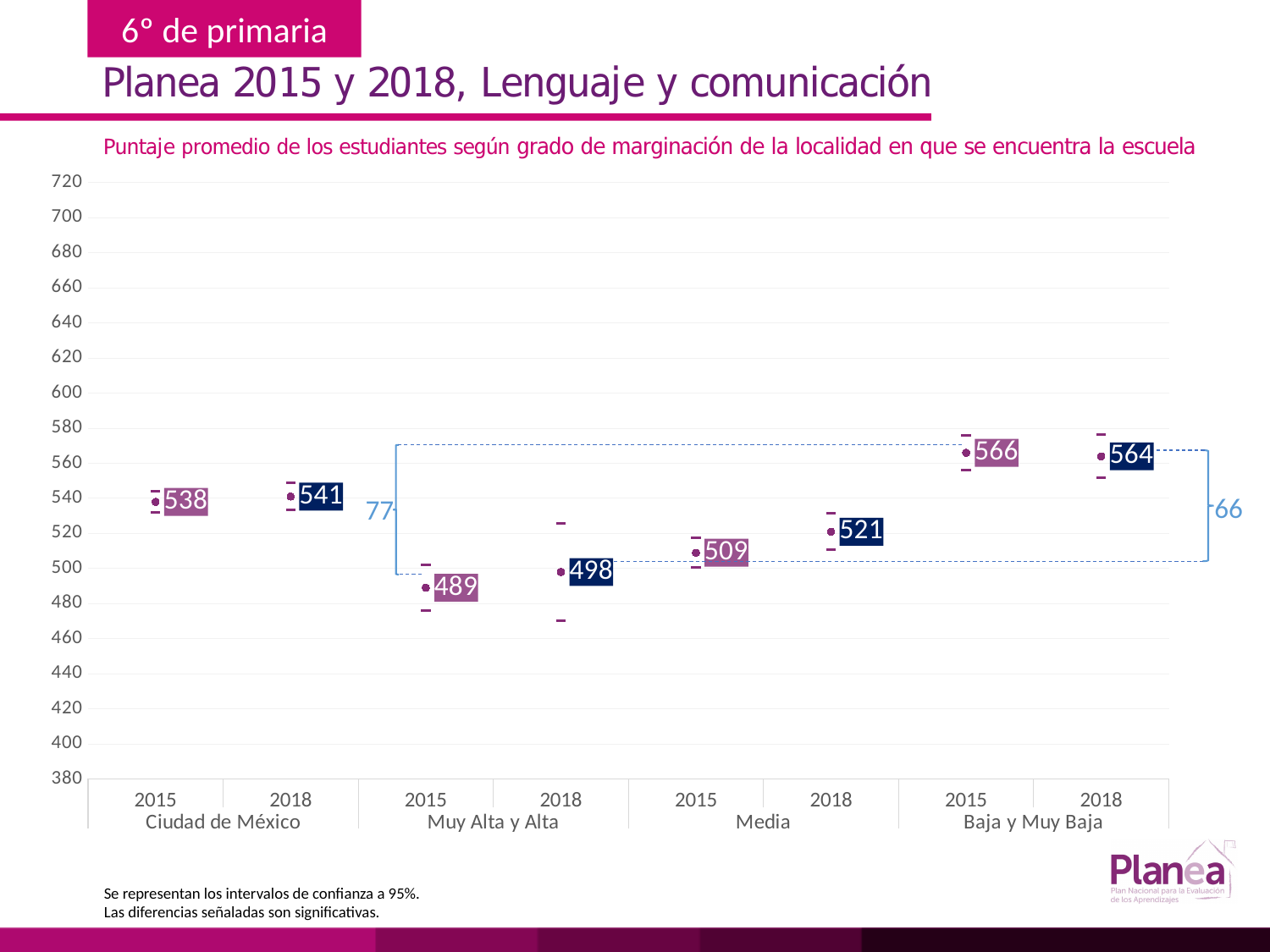

Planea 2015 y 2018, Lenguaje y comunicación

Puntaje promedio de los estudiantes según grado de marginación de la localidad en que se encuentra la escuela

### Chart

| Category |  |  |  |
|---|---|---|---|
| 2015 | 531.831 | 544.169 | 538.0 |
| 2018 | 533.239 | 548.761 | 541.0 |
| 2015 | 475.866 | 502.134 | 489.0 |
| 2018 | 470.14 | 525.86 | 498.0 |
| 2015 | 500.443 | 517.557 | 509.0 |
| 2018 | 510.652 | 531.348 | 521.0 |
| 2015 | 556.249 | 575.751 | 566.0 |
| 2018 | 551.662 | 576.338 | 564.0 |
77

66
Se representan los intervalos de confianza a 95%.
Las diferencias señaladas son significativas.